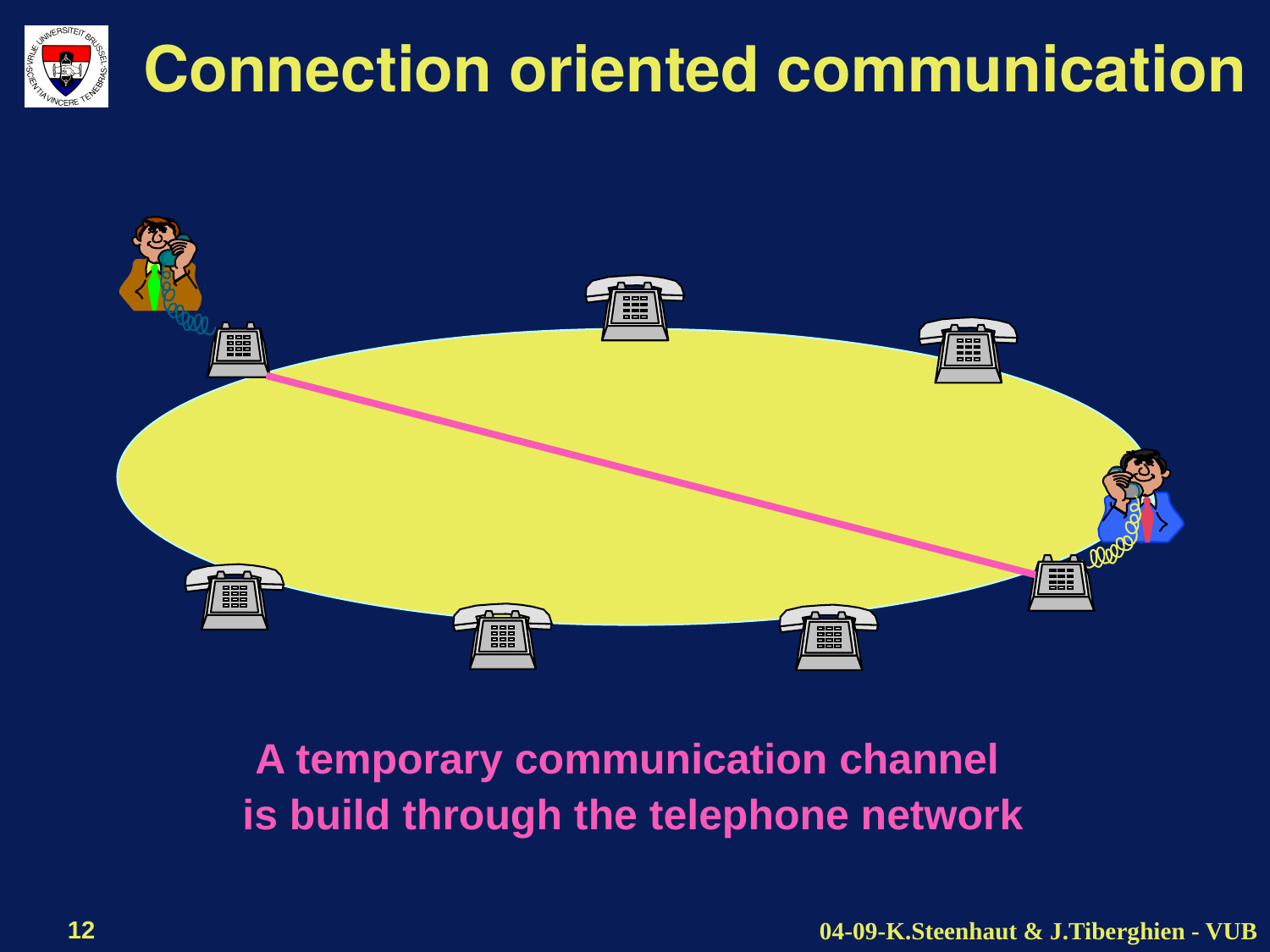

# Connection oriented communication

A temporary communication channel
is build through the telephone network
12